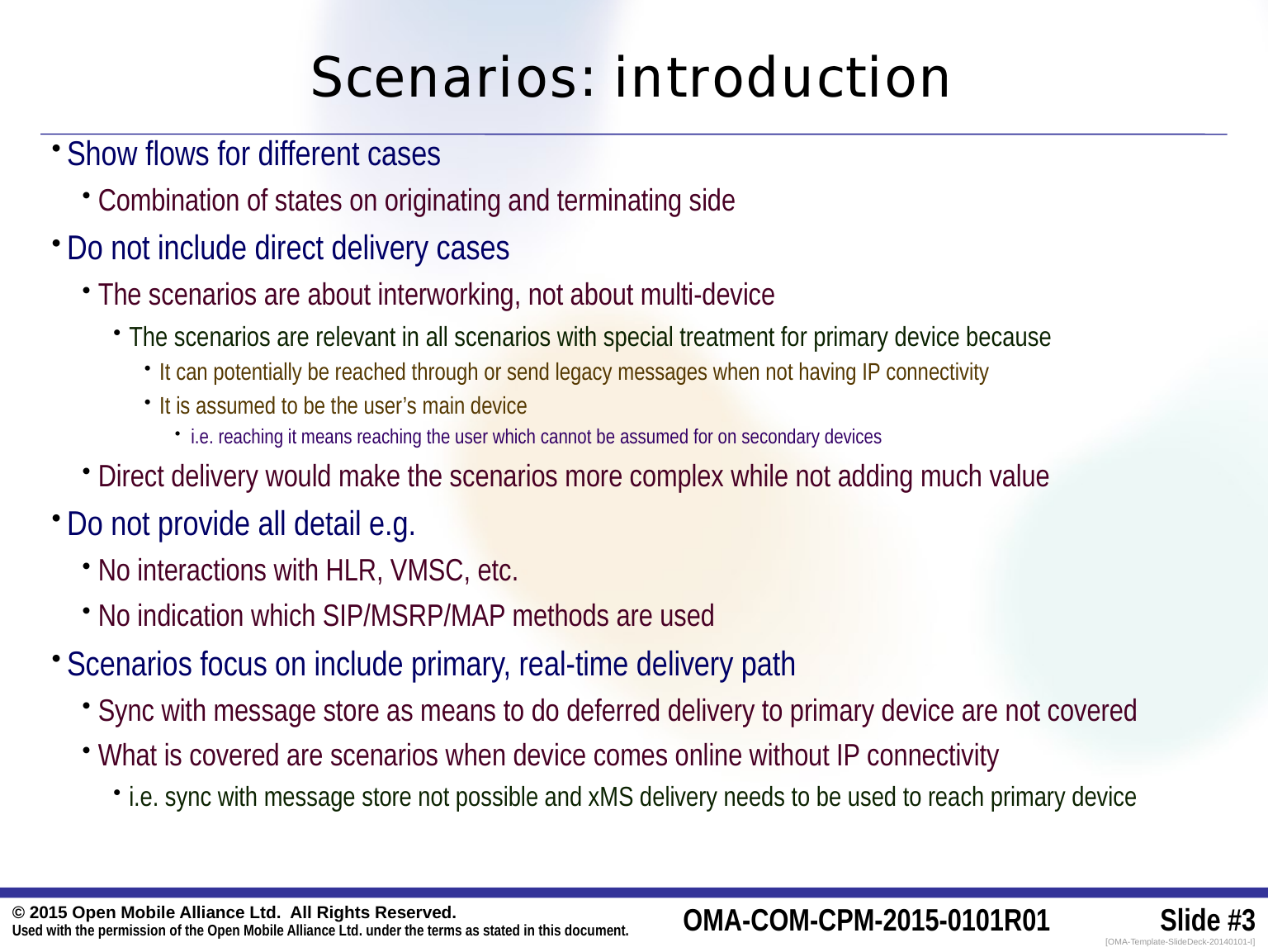

# Scenarios: introduction
Show flows for different cases
Combination of states on originating and terminating side
Do not include direct delivery cases
The scenarios are about interworking, not about multi-device
The scenarios are relevant in all scenarios with special treatment for primary device because
It can potentially be reached through or send legacy messages when not having IP connectivity
It is assumed to be the user’s main device
i.e. reaching it means reaching the user which cannot be assumed for on secondary devices
Direct delivery would make the scenarios more complex while not adding much value
Do not provide all detail e.g.
No interactions with HLR, VMSC, etc.
No indication which SIP/MSRP/MAP methods are used
Scenarios focus on include primary, real-time delivery path
Sync with message store as means to do deferred delivery to primary device are not covered
What is covered are scenarios when device comes online without IP connectivity
i.e. sync with message store not possible and xMS delivery needs to be used to reach primary device